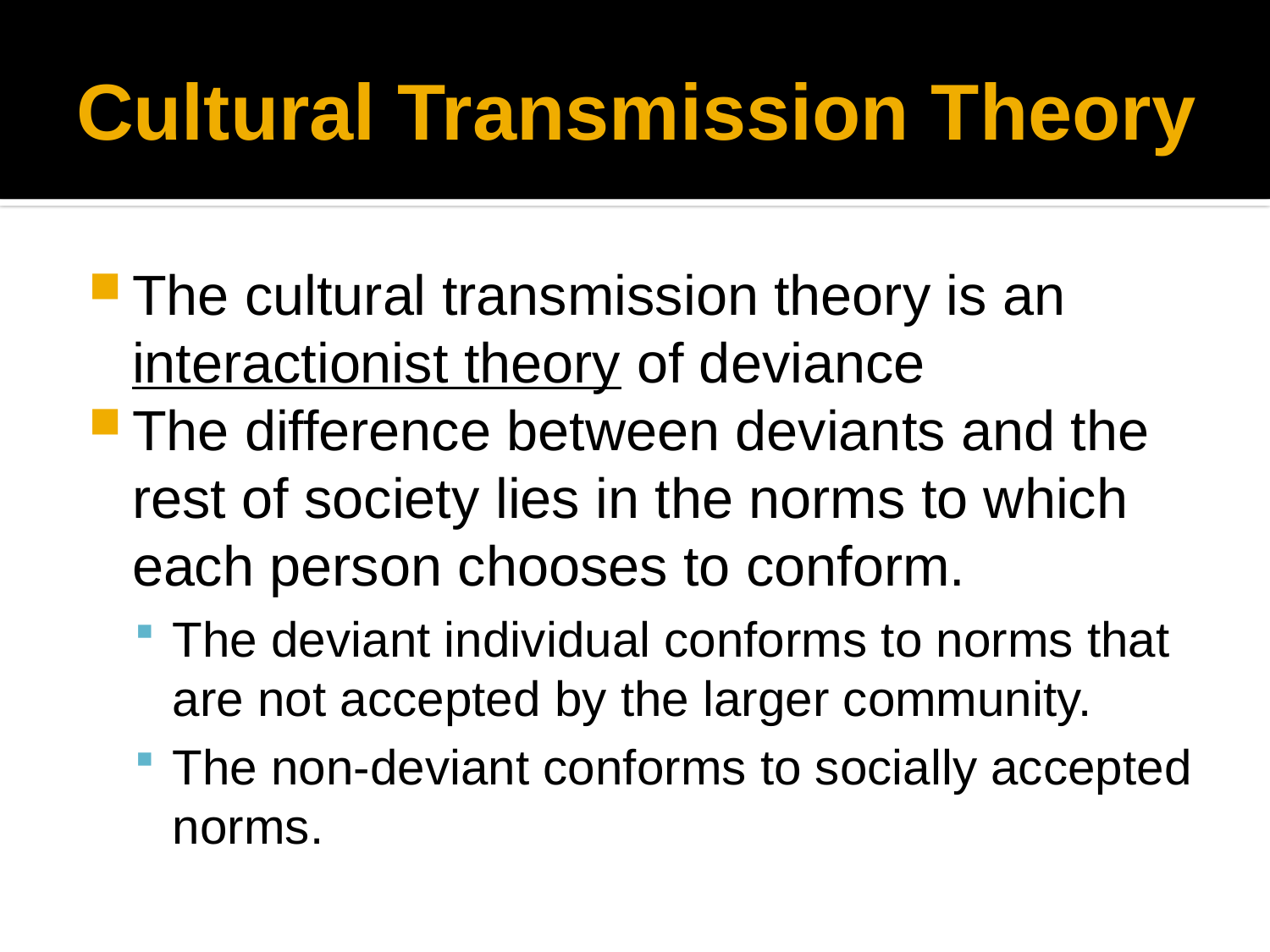

# Cultural Transmission Theory
The cultural transmission theory is an interactionist theory of deviance
The difference between deviants and the rest of society lies in the norms to which each person chooses to conform.
The deviant individual conforms to norms that are not accepted by the larger community.
The non-deviant conforms to socially accepted norms.